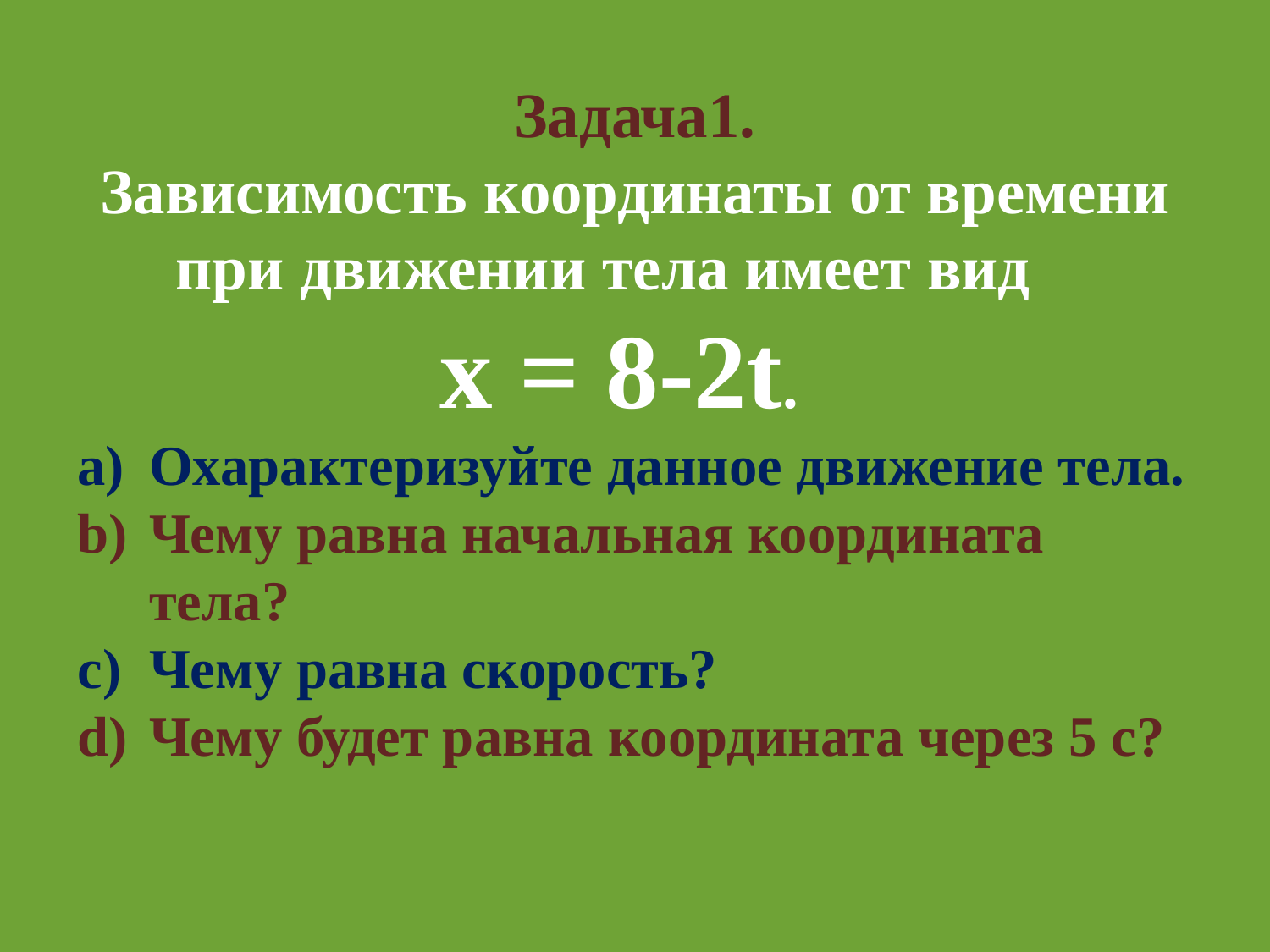

Задача1.
Зависимость координаты от времени при движении тела имеет вид
х = 8-2t.
Охарактеризуйте данное движение тела.
Чему равна начальная координата тела?
Чему равна скорость?
Чему будет равна координата через 5 с?